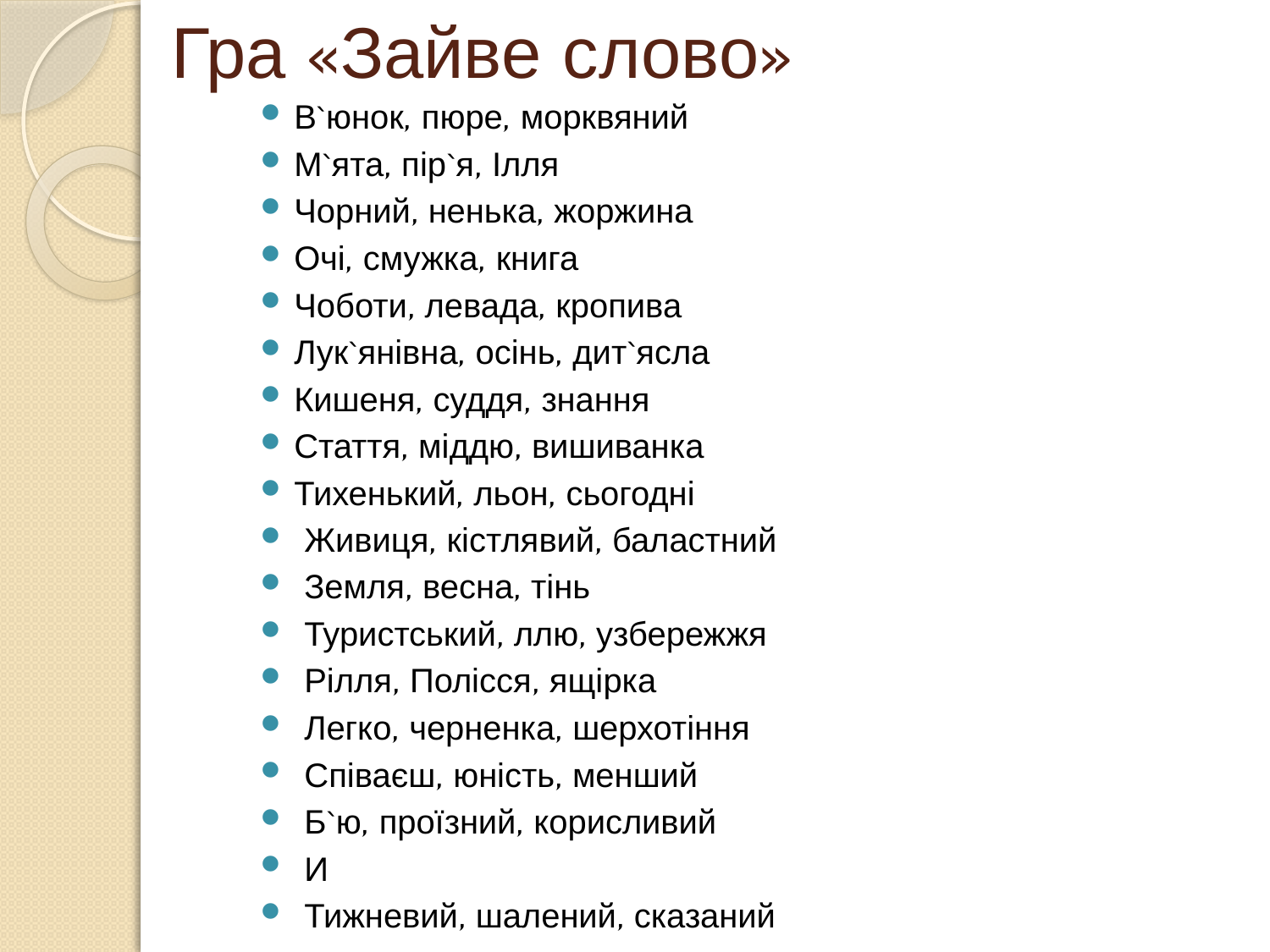

# Гра «Зайве слово»
В`юнок, пюре, морквяний
М`ята, пір`я, Ілля
Чорний, ненька, жоржина
Очі, смужка, книга
Чоботи, левада, кропива
Лук`янівна, осінь, дит`ясла
Кишеня, суддя, знання
Стаття, міддю, вишиванка
Тихенький, льон, сьогодні
 Живиця, кістлявий, баластний
 Земля, весна, тінь
 Туристський, ллю, узбережжя
 Рілля, Полісся, ящірка
 Легко, черненка, шерхотіння
 Співаєш, юність, менший
 Б`ю, проїзний, корисливий
 И
 Тижневий, шалений, сказаний